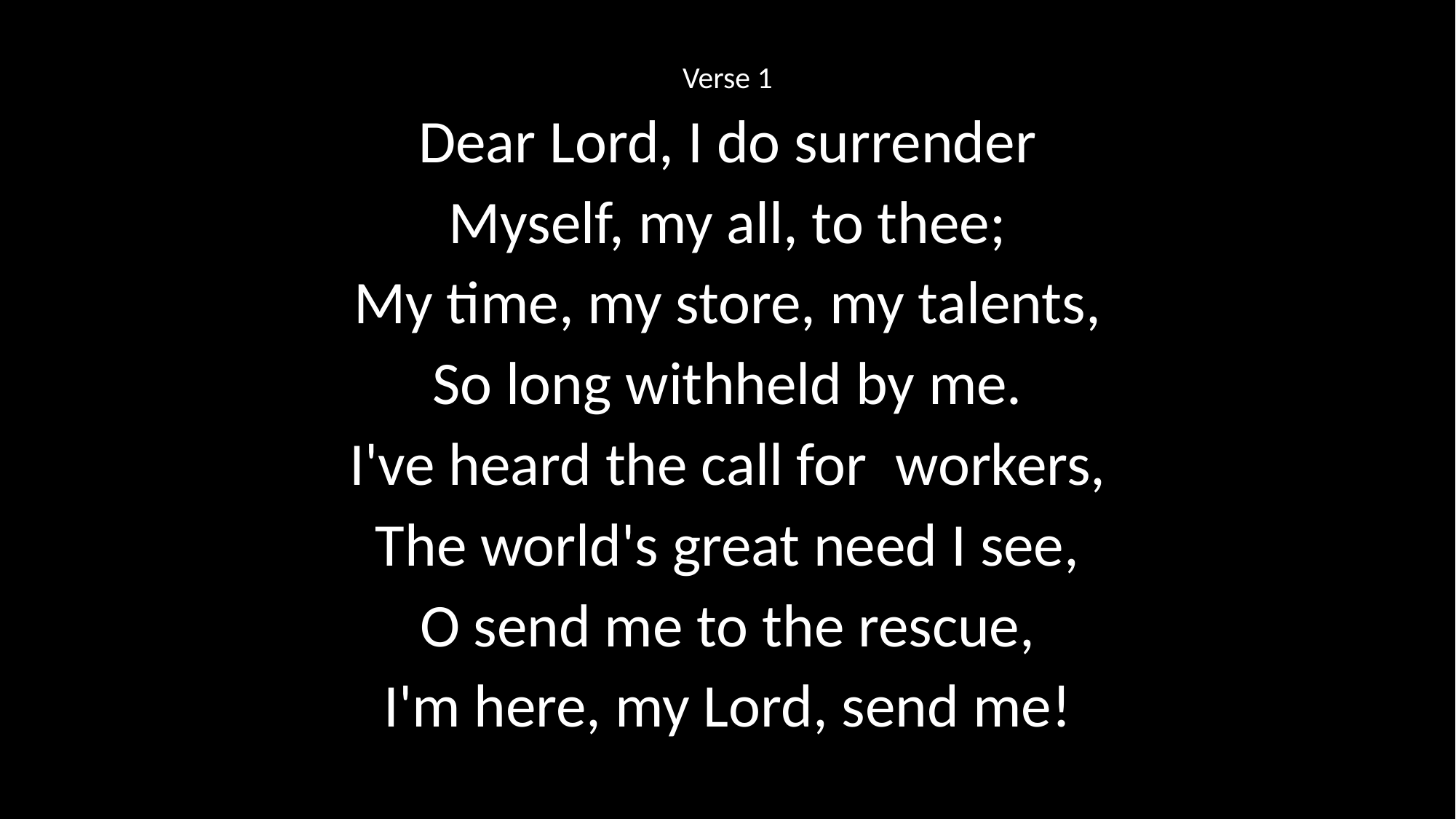

Verse 1
Dear Lord, I do surrender
Myself, my all, to thee;
My time, my store, my talents,
So long withheld by me.
I've heard the call for 	workers,
The world's great need I see,
O send me to the rescue,
I'm here, my Lord, send me!